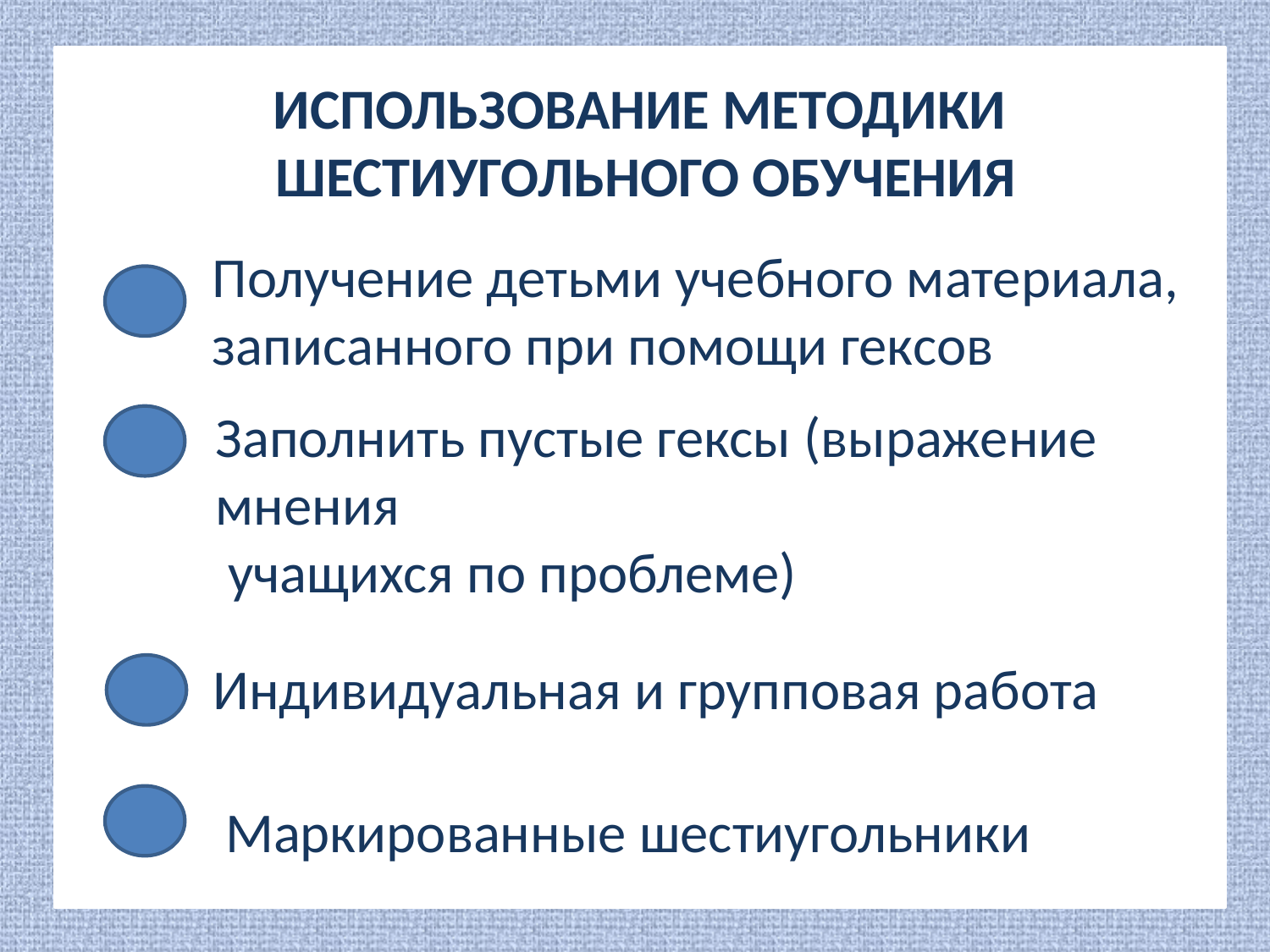

ИСПОЛЬЗОВАНИЕ МЕТОДИКИ
 ШЕСТИУГОЛЬНОГО ОБУЧЕНИЯ
Получение детьми учебного материала,
записанного при помощи гексов

Заполнить пустые гексы (выражение мнения
 учащихся по проблеме)

Индивидуальная и групповая работа

Маркированные шестиугольники